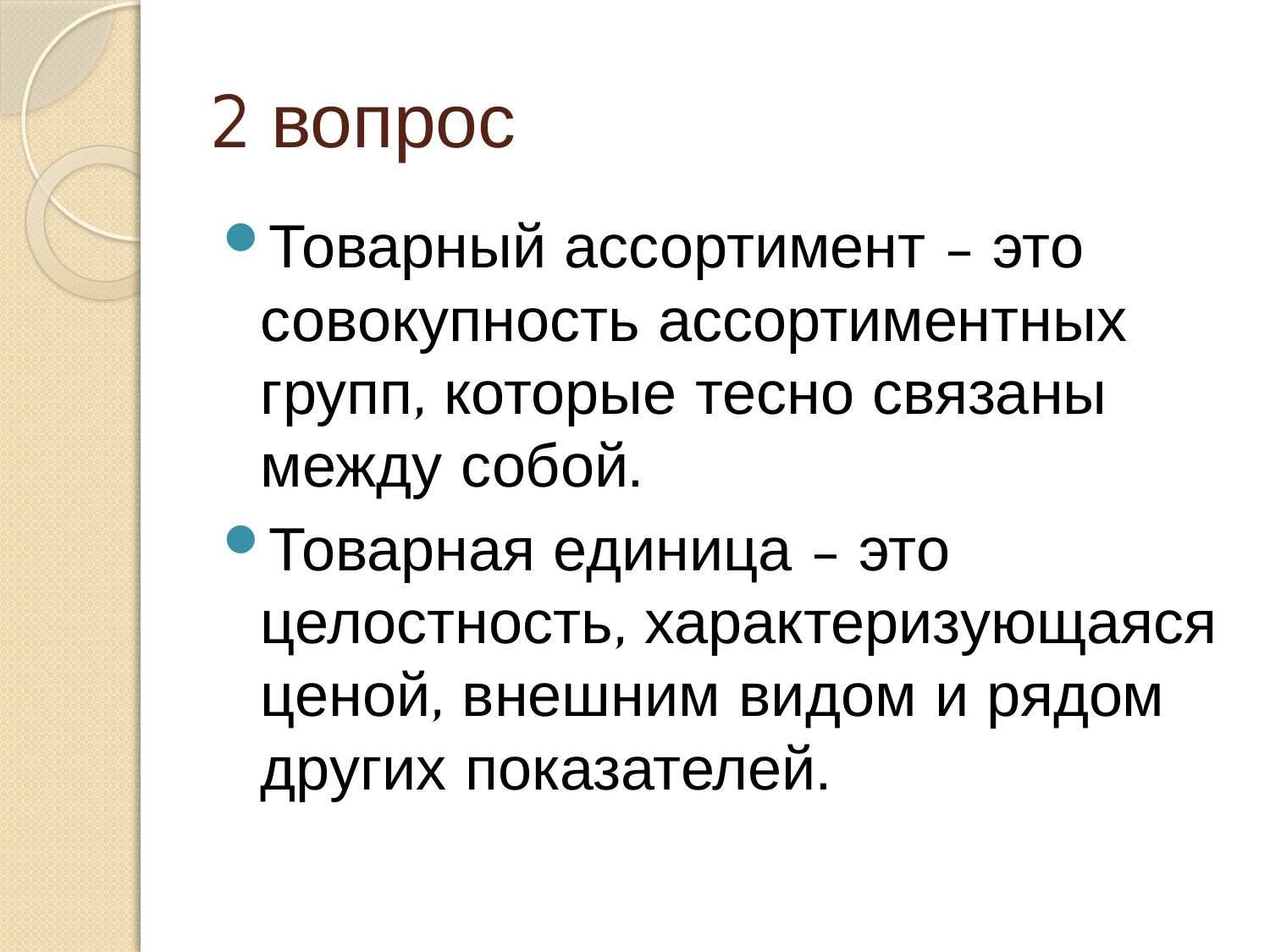

# 2 вопрос
Товарный ассортимент – это совокупность ассортиментных групп, которые тесно связаны между собой.
Товарная единица – это целостность, характеризующаяся ценой, внешним видом и рядом других показателей.